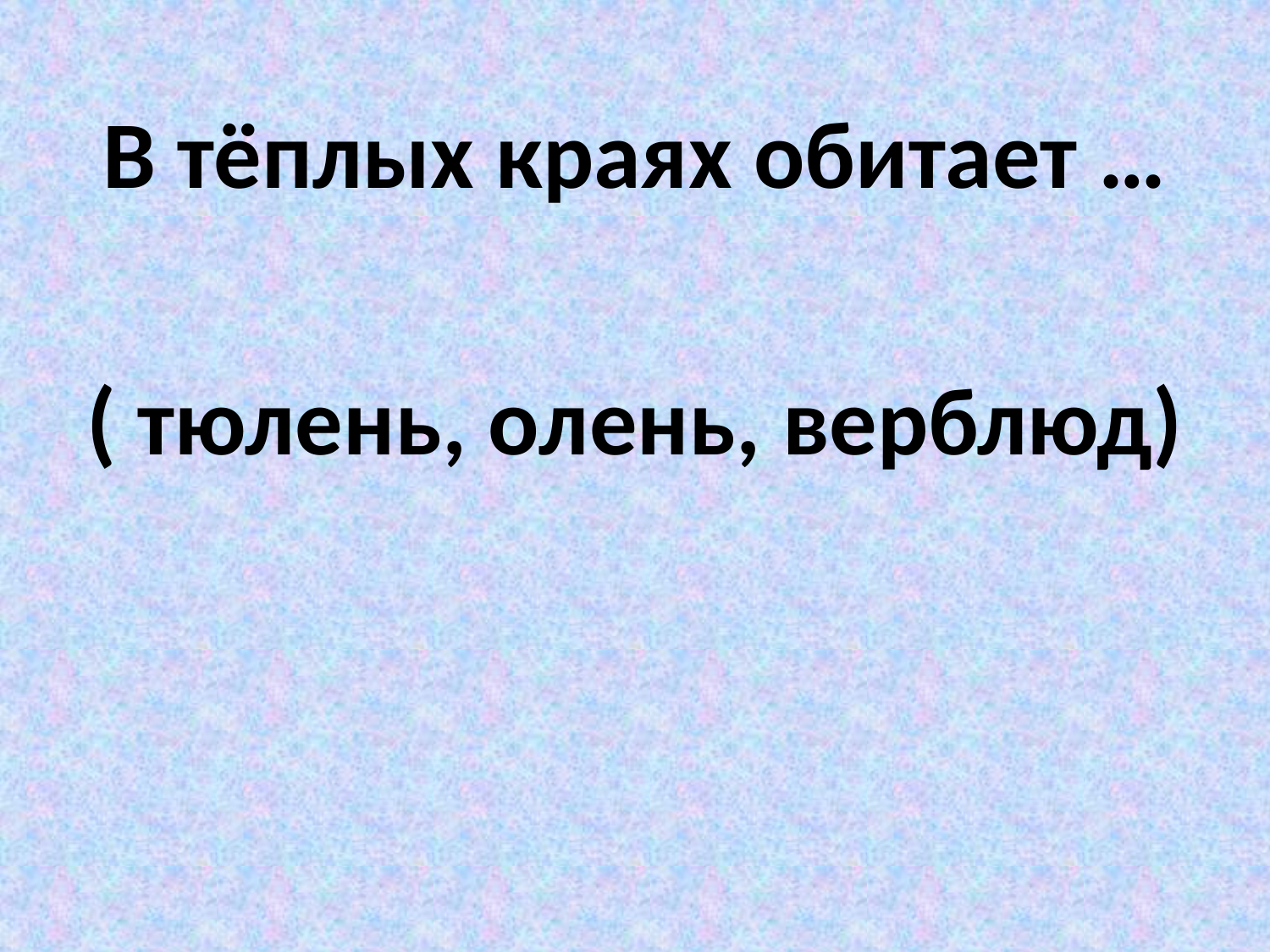

В тёплых краях обитает …

( тюлень, олень, верблюд)